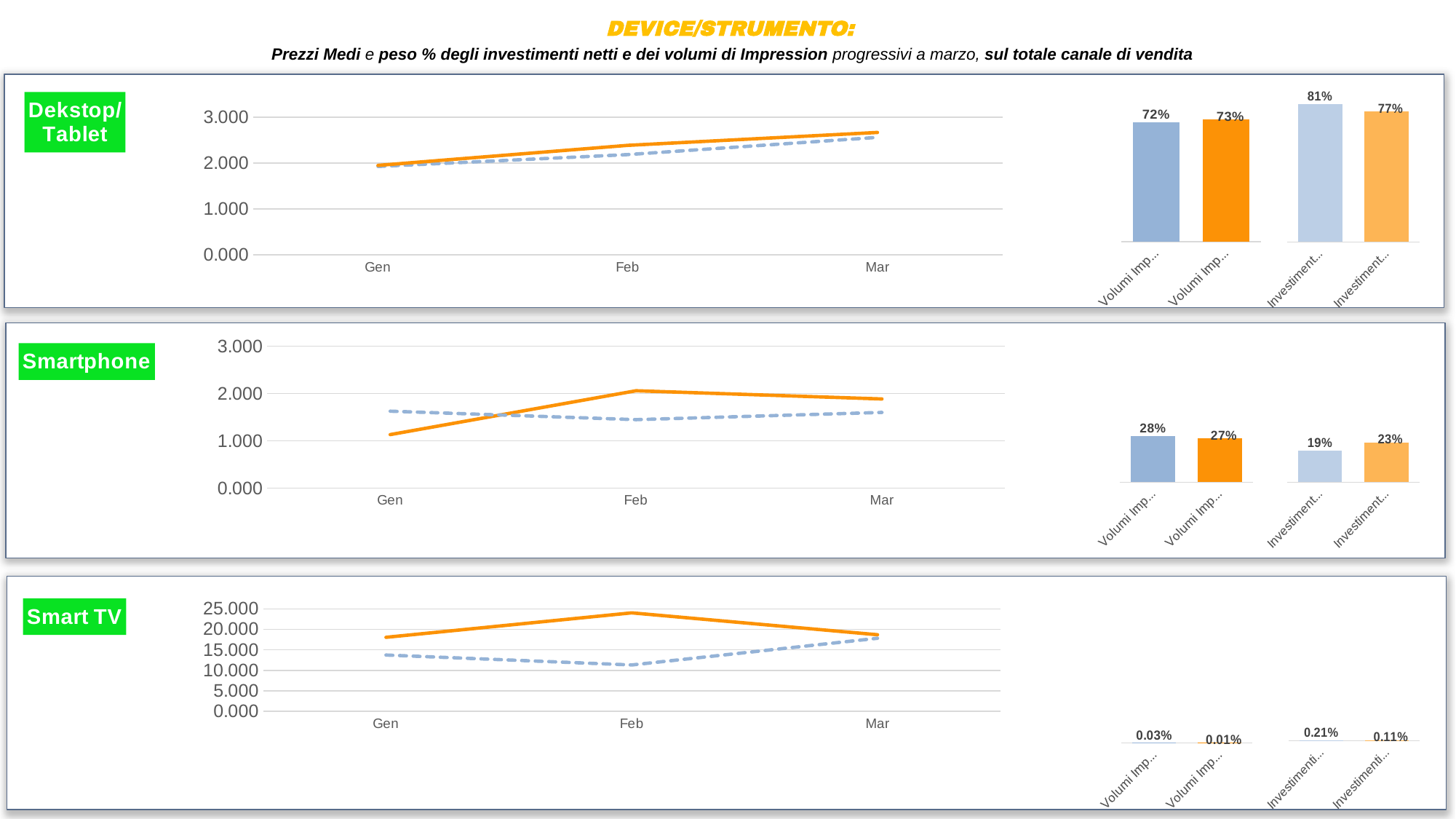

DEVICE/STRUMENTO:
 Prezzi Medi e peso % degli investimenti netti e dei volumi di Impression progressivi a marzo, sul totale canale di vendita

### Chart

| Category | Dekstop/Tablet |
|---|---|
| Volumi Impression 2017 | 0.7192558075006859 |
| Volumi Impression 2018 | 0.7344218287245221 |

### Chart

| Category | Dekstop/Tablet |
|---|---|
| Investimenti netti 2017 | 0.8120272245627487 |
| Investimenti netti 2018 | 0.7676611141508607 |

### Chart: Dekstop/
Tablet

| Category | 2017 | 2018 |
|---|---|---|
| Gen | 1.9285834193272775 | 1.9518721096239344 |
| Feb | 2.1874677834949474 | 2.3891810675688543 |
| Mar | 2.563688232714132 | 2.67057165459582 |

### Chart

| Category | Smartphone |
|---|---|
| Volumi Impression 2017 | 0.28048002543872375 |
| Volumi Impression 2018 | 0.265463255937948 |

### Chart

| Category | Smartphone |
|---|---|
| Investimenti netti 2017 | 0.18584844497099964 |
| Investimenti netti 2018 | 0.2312282417622778 |

### Chart: Smartphone

| Category | 2017 | 2018 |
|---|---|---|
| Gen | 1.1319003896666375 | 1.626536648915483 |
| Feb | 2.0587305671562137 | 1.447585468962626 |
| Mar | 1.8848242090851028 | 1.5999979745693431 |

### Chart

| Category | Smart TV |
|---|---|
| Volumi Impression 2017 | 0.0002641670605902135 |
| Volumi Impression 2018 | 0.00011491533752980095 |

### Chart

| Category | Smart TV |
|---|---|
| Investimenti netti 2017 | 0.002124330466251781 |
| Investimenti netti 2018 | 0.0011106440868615753 |

### Chart: Smart TV

| Category | 2017 | 2018 |
|---|---|---|
| Gen | 13.73708640028673 | 18.04780146321603 |
| Feb | 11.315369820714857 | 24.010825153320422 |
| Mar | 17.82392038502496 | 18.677256516865075 |